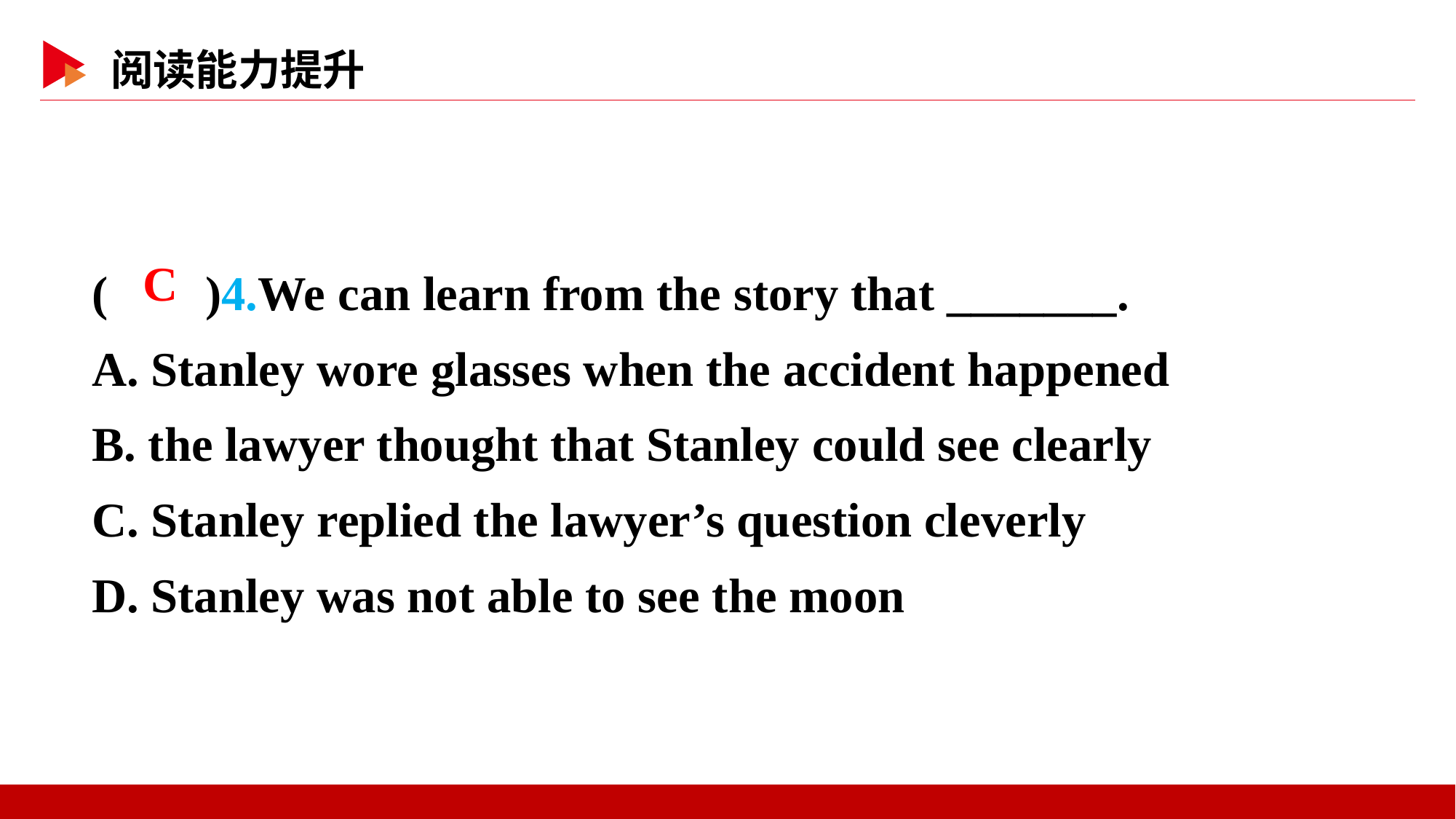

(        )4.We can learn from the story that _______.
A. Stanley wore glasses when the accident happened
B. the lawyer thought that Stanley could see clearly
C. Stanley replied the lawyer’s question cleverly
D. Stanley was not able to see the moon
   C